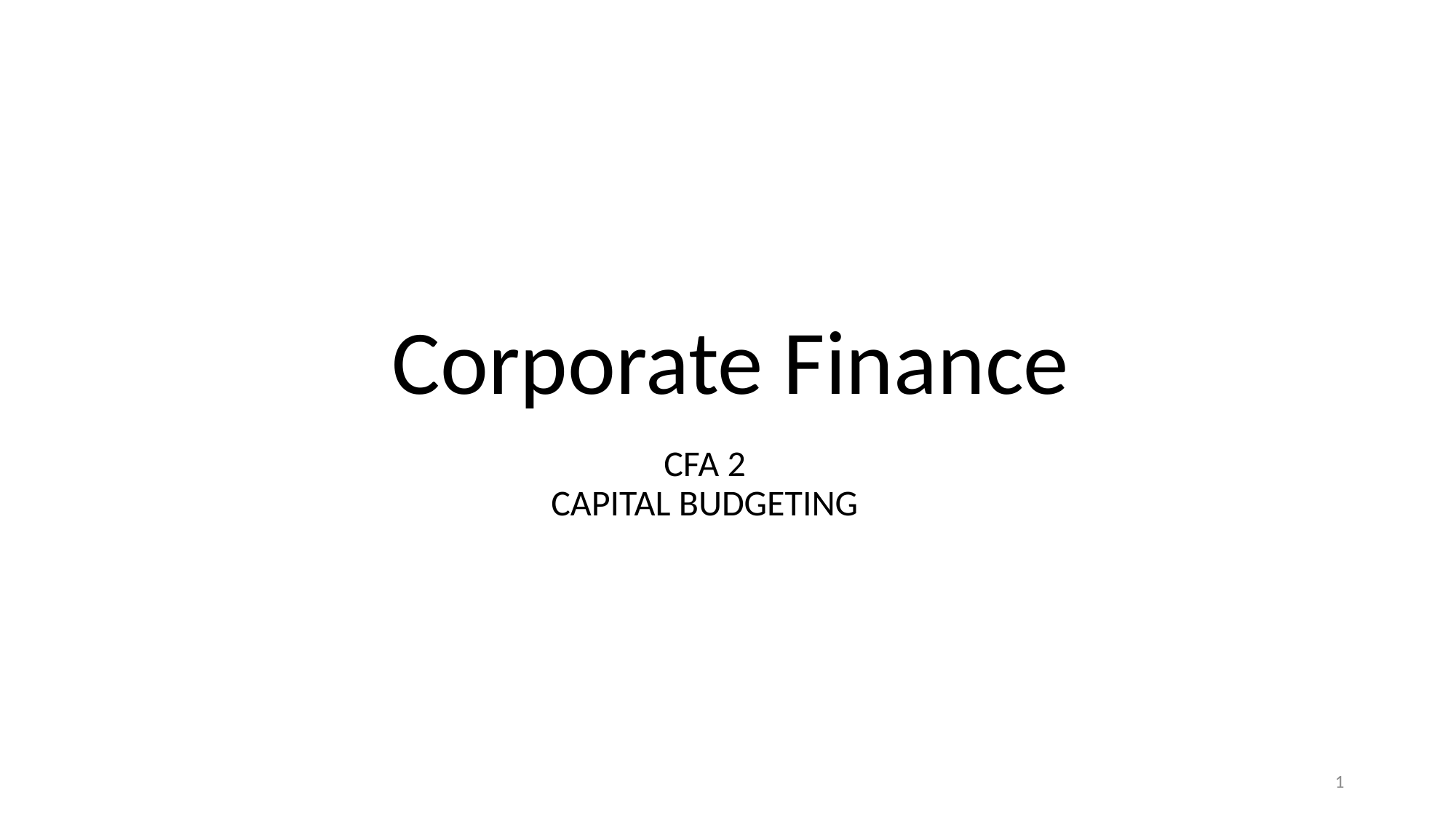

# Corporate Finance
CFA 2
CAPITAL BUDGETING
1